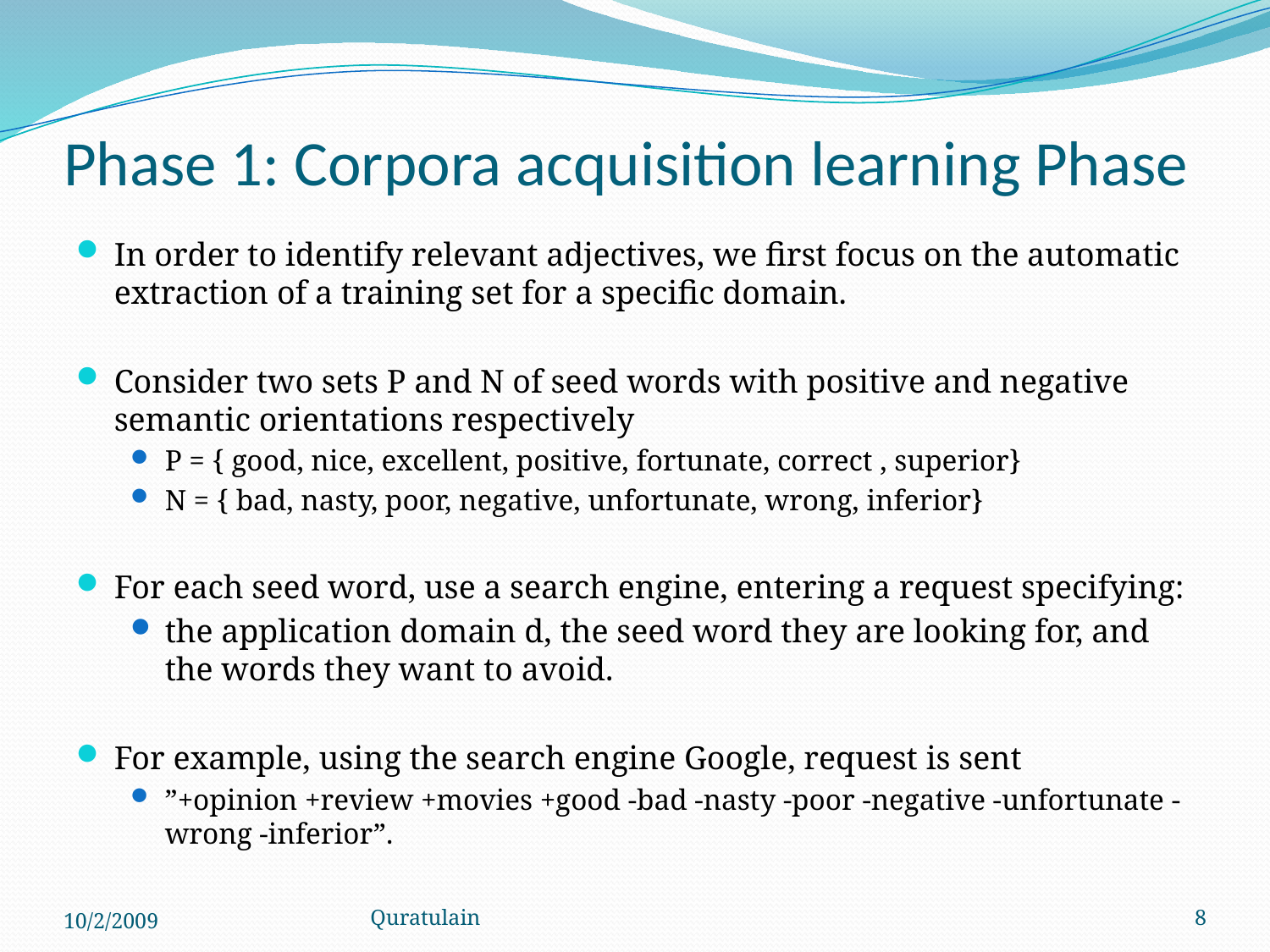

# Phase 1: Corpora acquisition learning Phase
In order to identify relevant adjectives, we first focus on the automatic extraction of a training set for a specific domain.

Consider two sets P and N of seed words with positive and negative semantic orientations respectively
P = { good, nice, excellent, positive, fortunate, correct , superior}
N = { bad, nasty, poor, negative, unfortunate, wrong, inferior}

For each seed word, use a search engine, entering a request specifying:
the application domain d, the seed word they are looking for, and the words they want to avoid.

For example, using the search engine Google, request is sent
”+opinion +review +movies +good -bad -nasty -poor -negative -unfortunate -wrong -inferior”.

10/2/2009
Quratulain
8